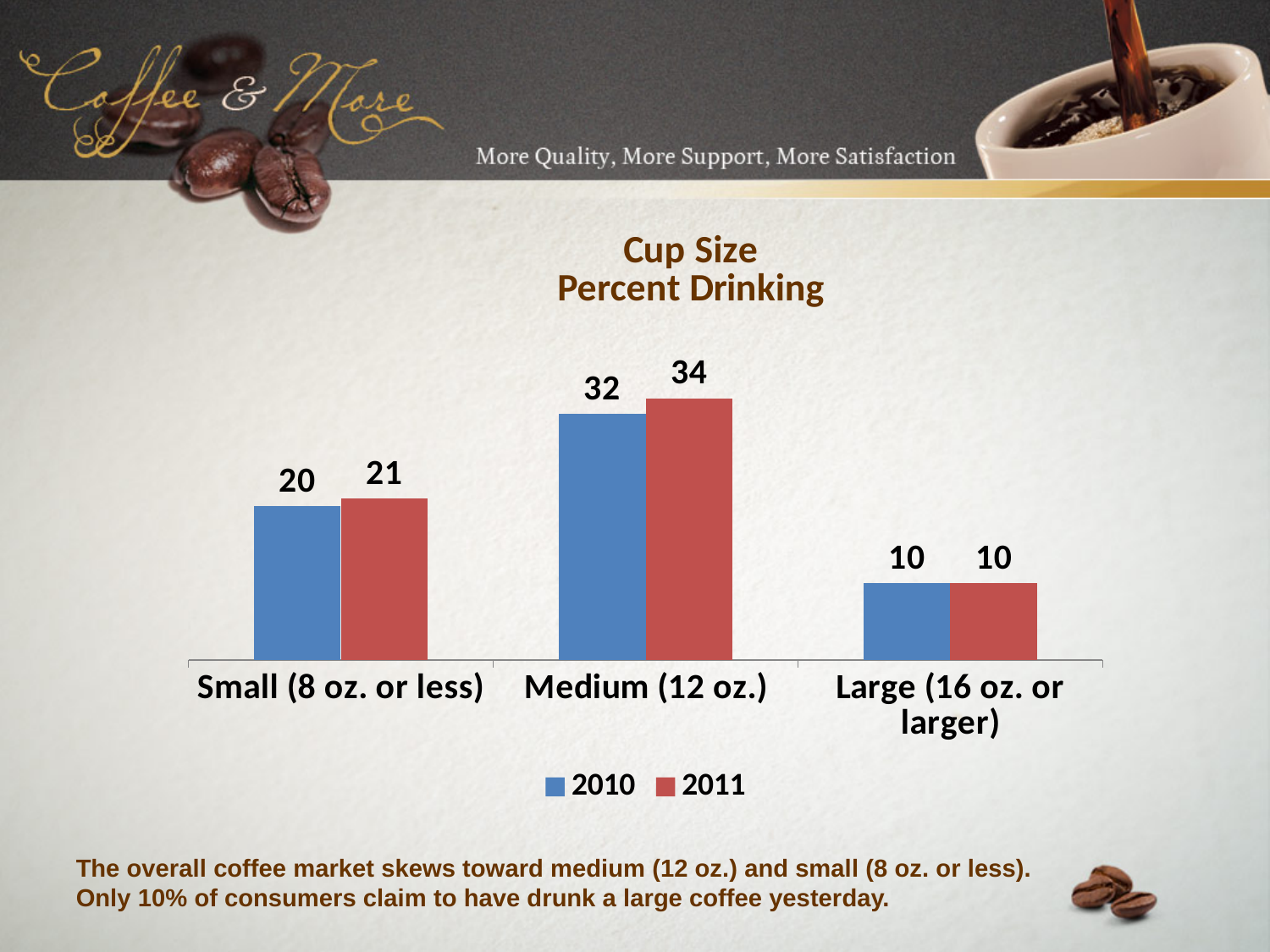

### Chart: Cup Size
Percent Drinking

| Category | 2010 | 2011 |
|---|---|---|
| Small (8 oz. or less) | 20.0 | 21.0 |
| Medium (12 oz.) | 32.0 | 34.0 |
| Large (16 oz. or larger) | 10.0 | 10.0 |
The overall coffee market skews toward medium (12 oz.) and small (8 oz. or less).
Only 10% of consumers claim to have drunk a large coffee yesterday.